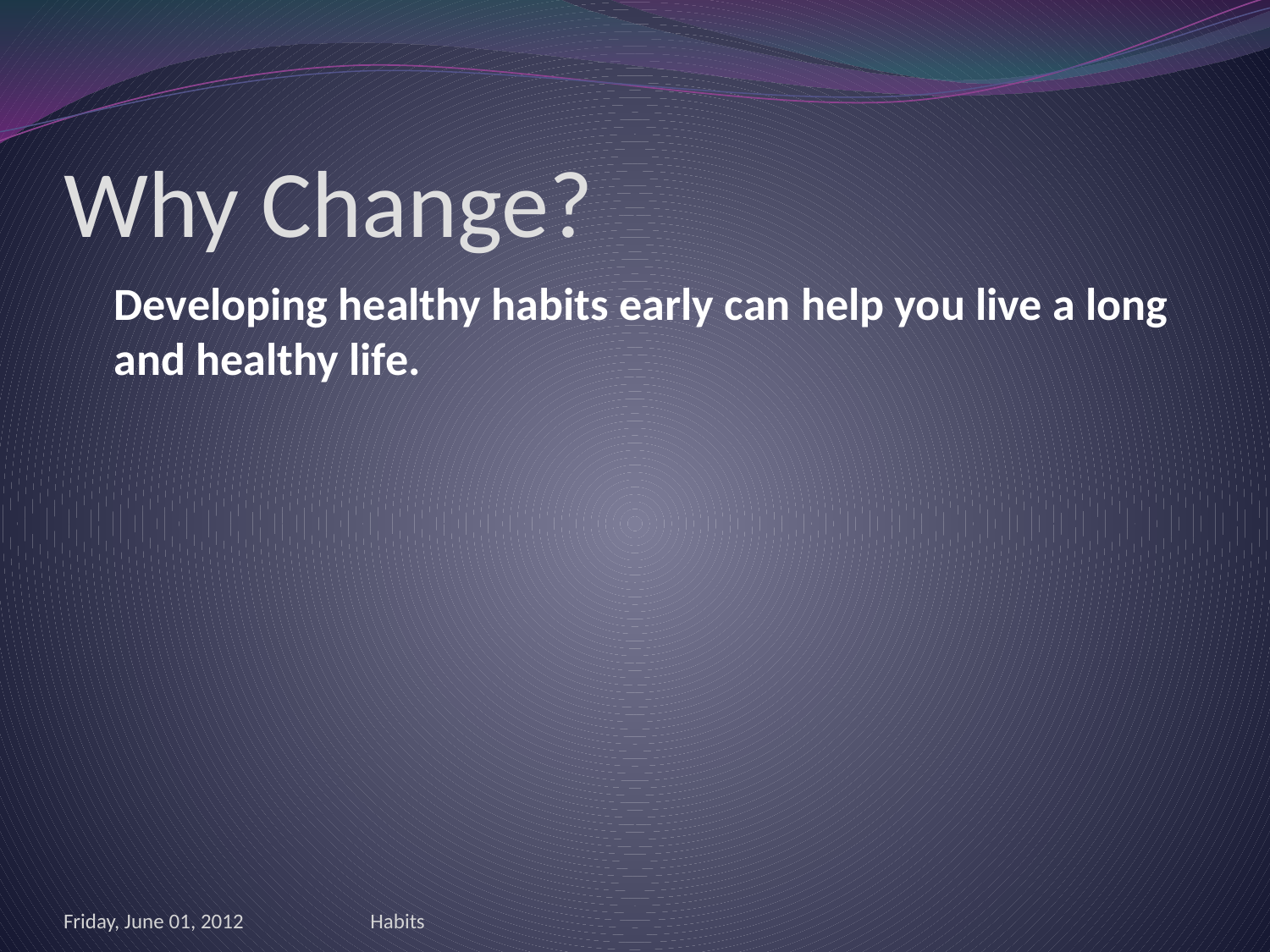

# Why Change?
	Developing healthy habits early can help you live a long and healthy life.

Friday, June 01, 2012
Habits